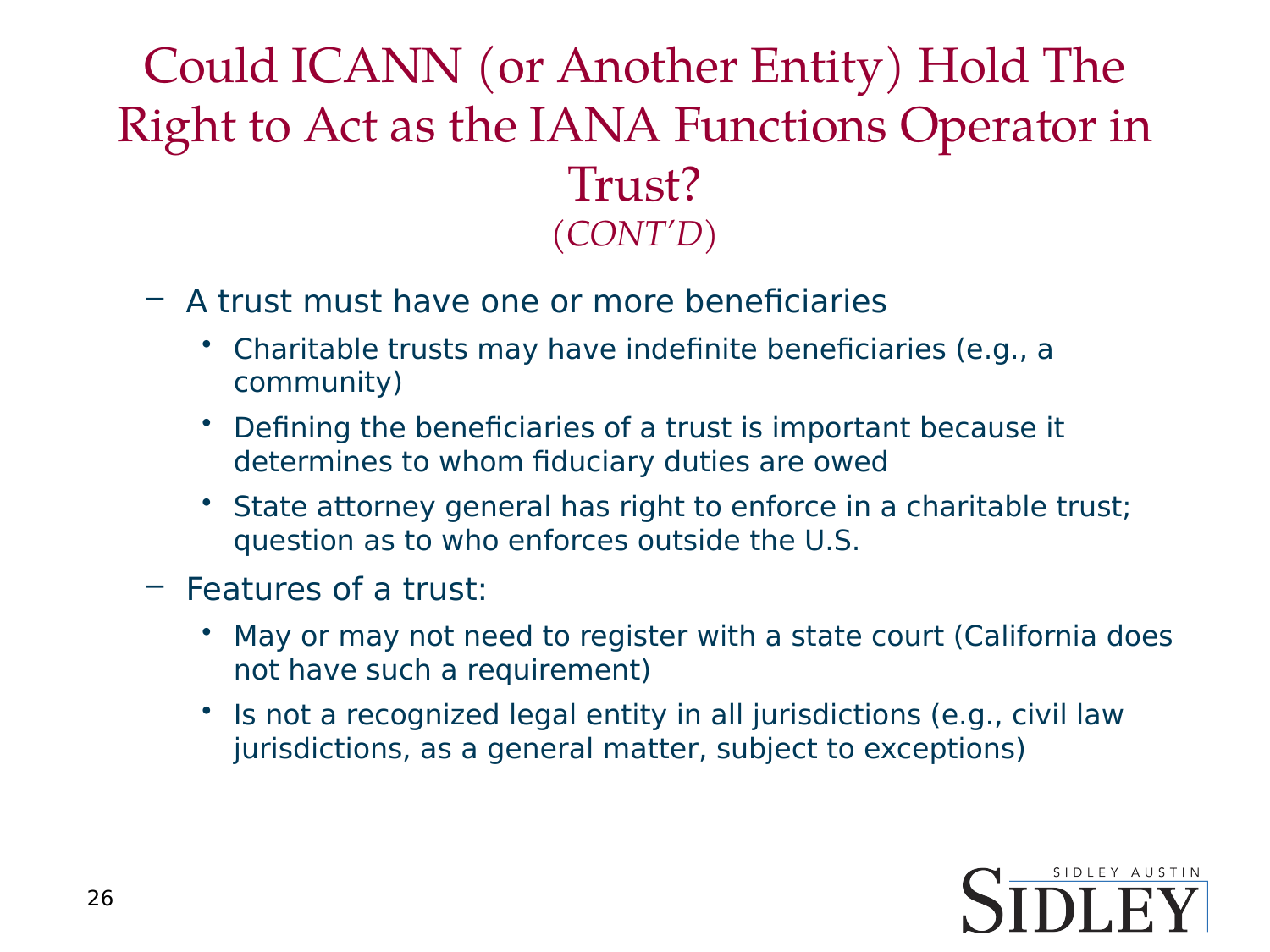

# Could ICANN (or Another Entity) Hold The Right to Act as the IANA Functions Operator in Trust? (CONT’D)
A trust must have one or more beneficiaries
Charitable trusts may have indefinite beneficiaries (e.g., a community)
Defining the beneficiaries of a trust is important because it determines to whom fiduciary duties are owed
State attorney general has right to enforce in a charitable trust; question as to who enforces outside the U.S.
Features of a trust:
May or may not need to register with a state court (California does not have such a requirement)
Is not a recognized legal entity in all jurisdictions (e.g., civil law jurisdictions, as a general matter, subject to exceptions)
26